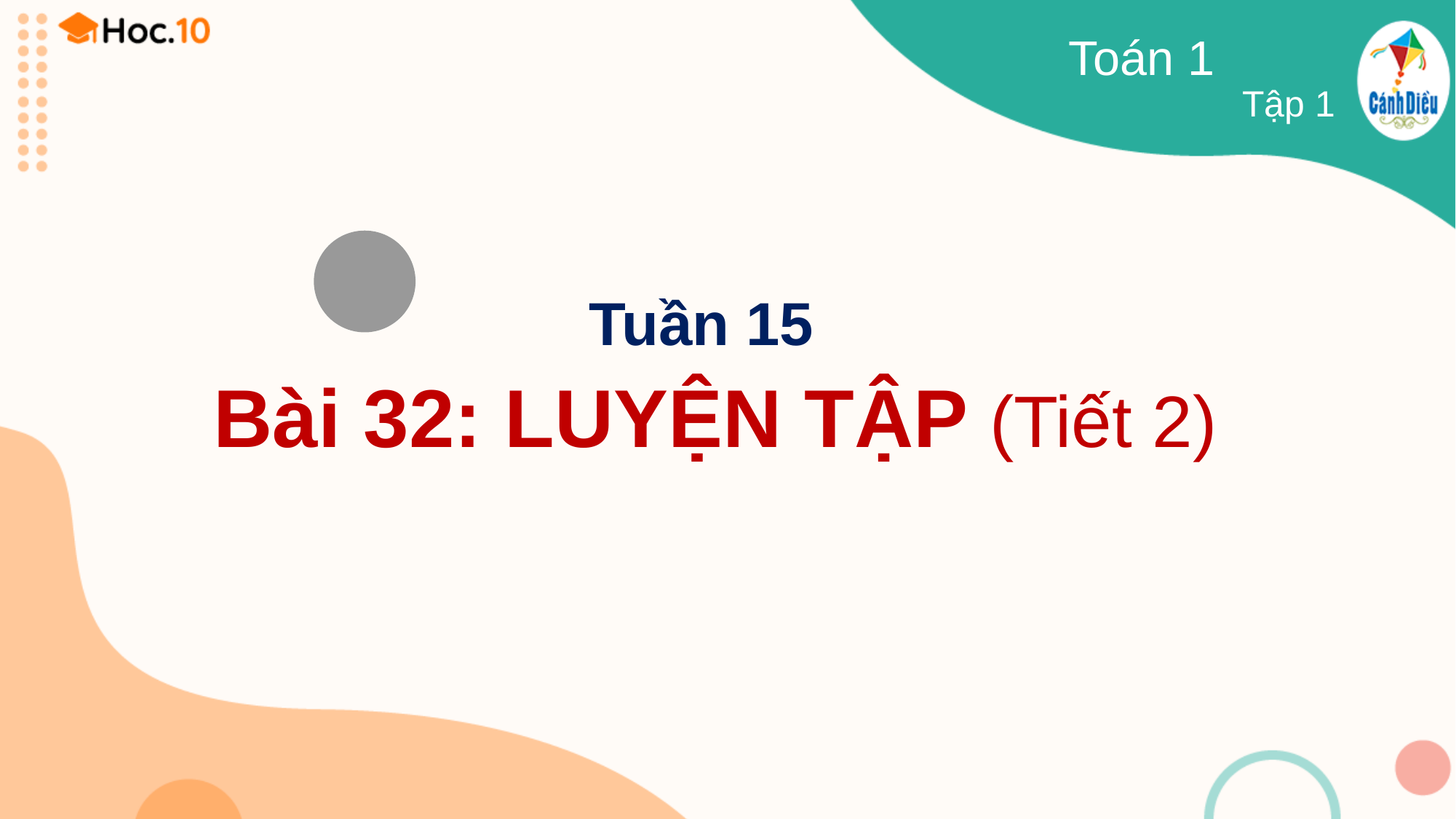

Toán 1
Tập 1
Tuần 15
Bài 32: LUYỆN TẬP (Tiết 2)